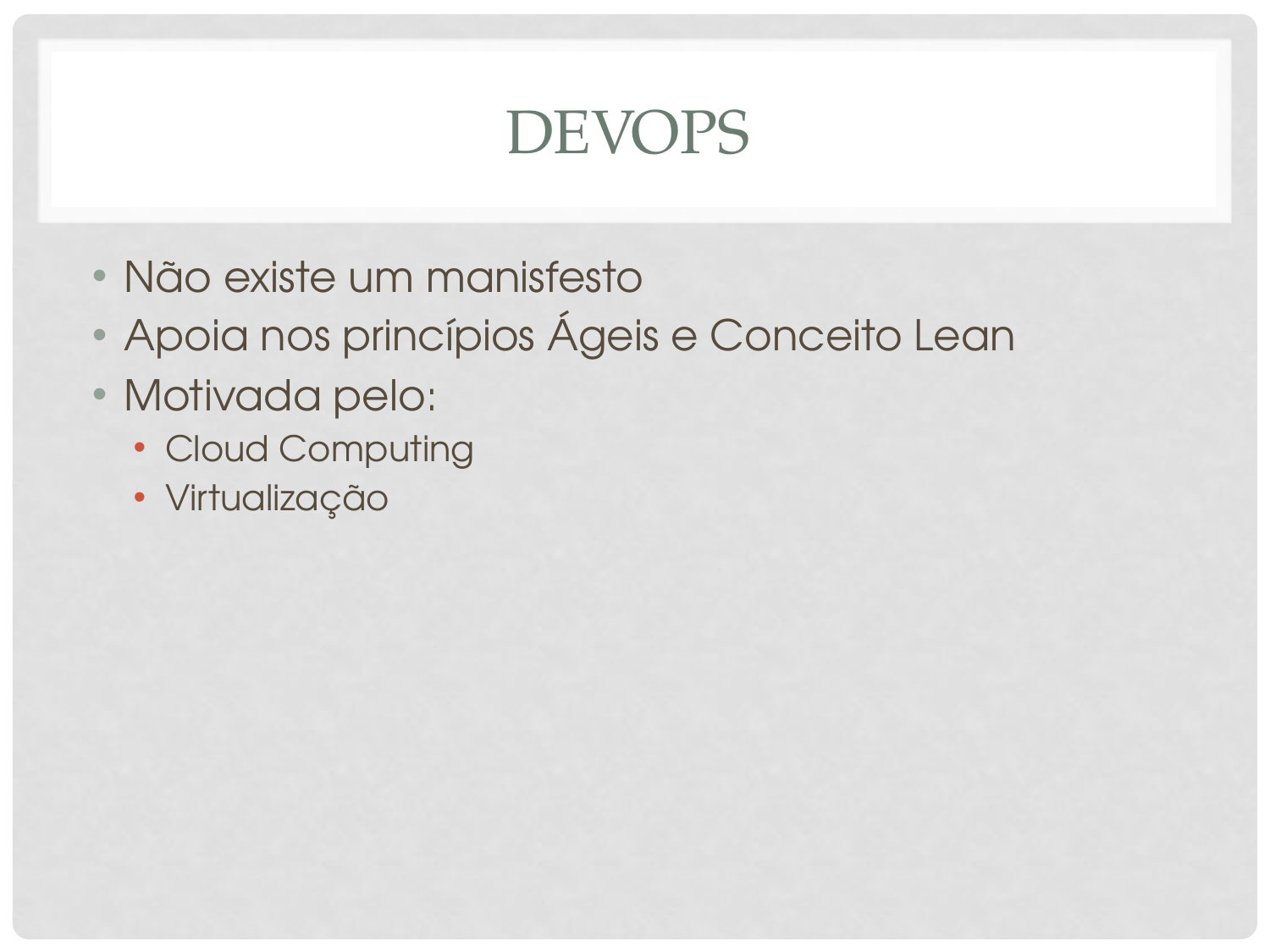

# DevOPS
Não existe um manisfesto
Apoia nos princípios Ágeis e Conceito Lean
Motivada pelo:
Cloud Computing
Virtualização